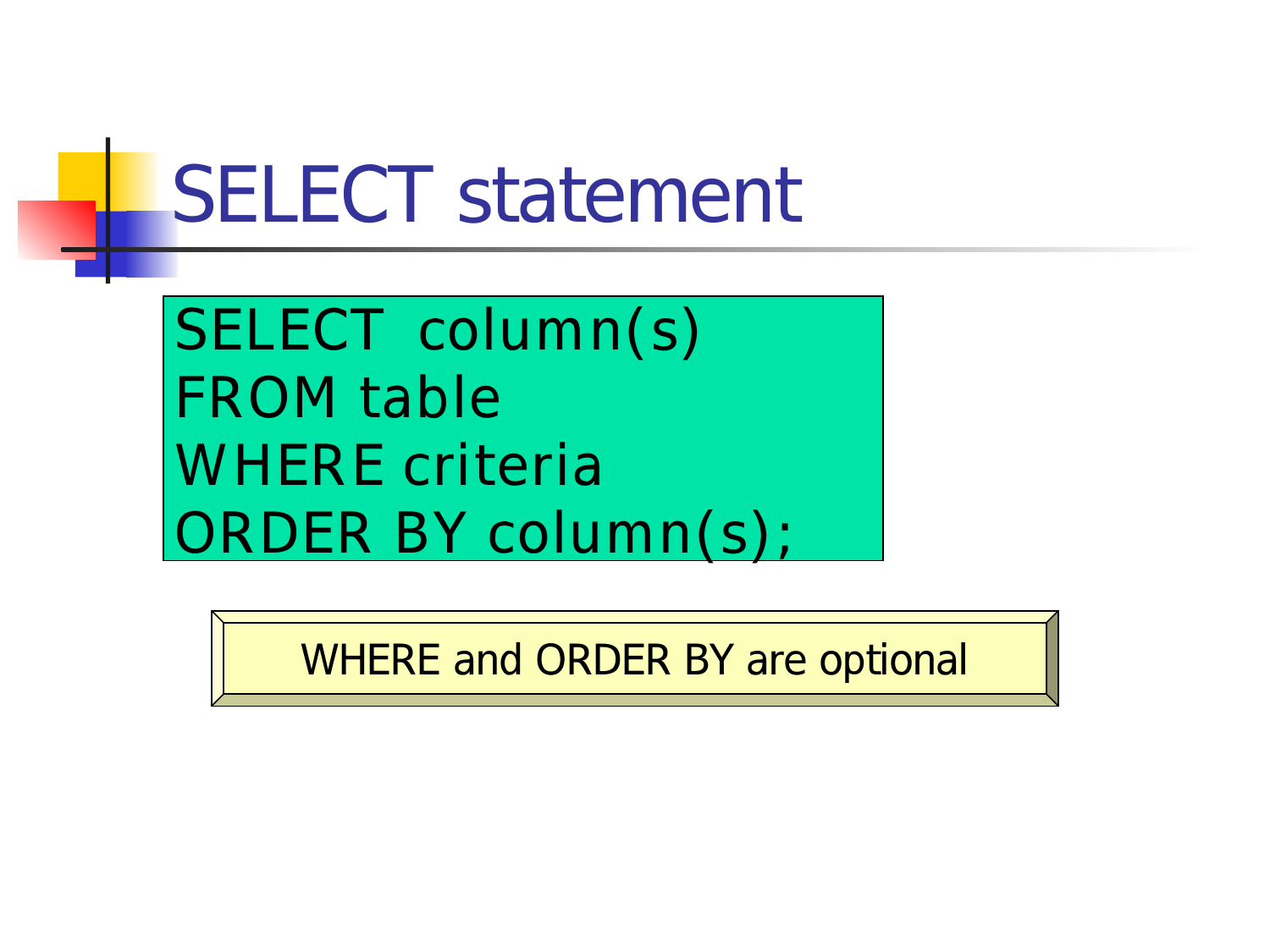

# SELECT statement

SELECT  column(s)
FROM table
WHERE criteria
ORDER BY column(s);
WHERE and ORDER BY are optional